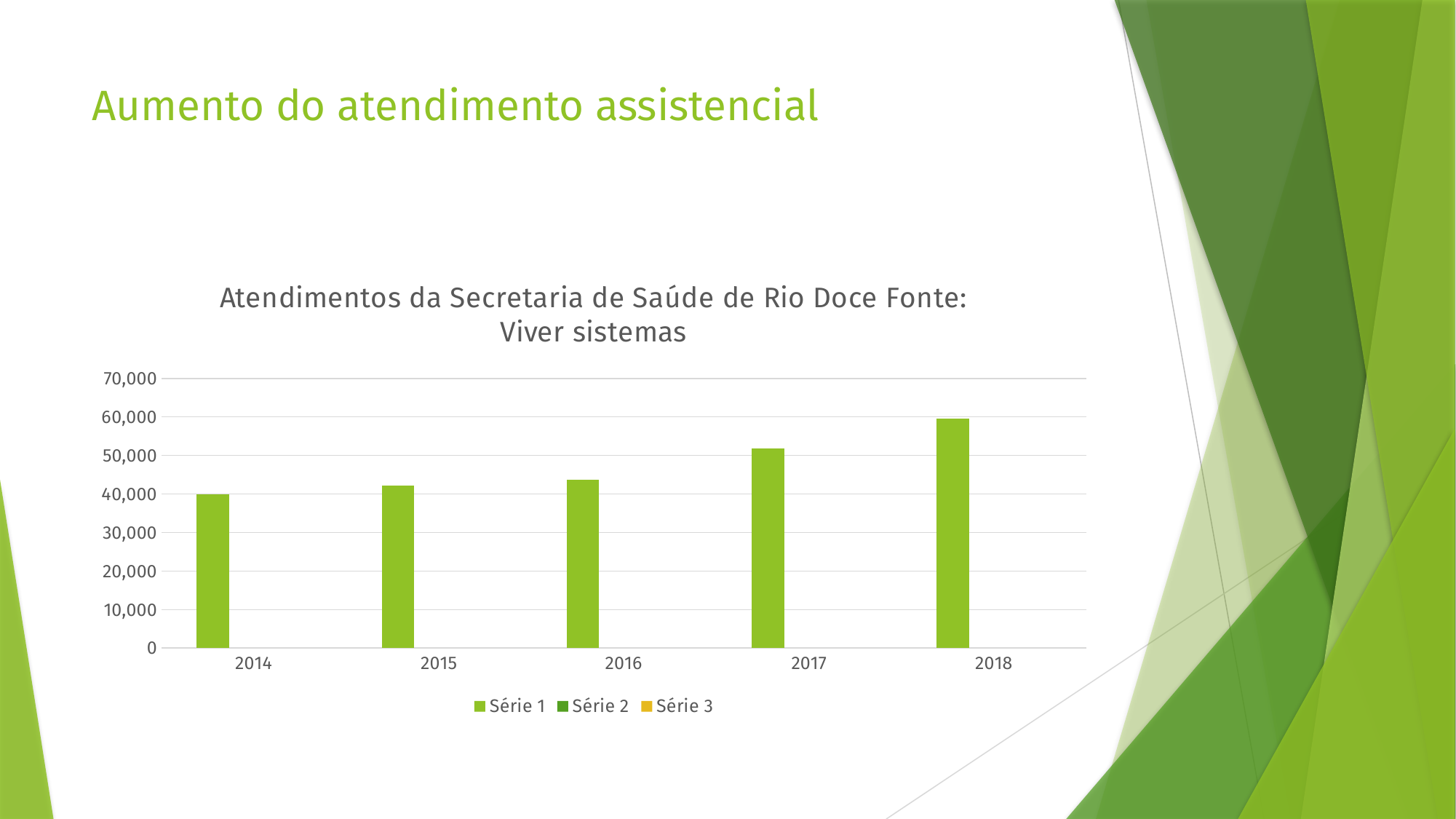

# Aumento do atendimento assistencial

### Chart: Atendimentos da Secretaria de Saúde de Rio Doce Fonte: Viver sistemas

| Category | Série 1 | Série 2 | Série 3 |
|---|---|---|---|
| 2014 | 39971.0 | None | None |
| 2015 | 42105.0 | None | None |
| 2016 | 43695.0 | None | None |
| 2017 | 51800.0 | None | None |
| 2018 | 59569.0 | None | None |